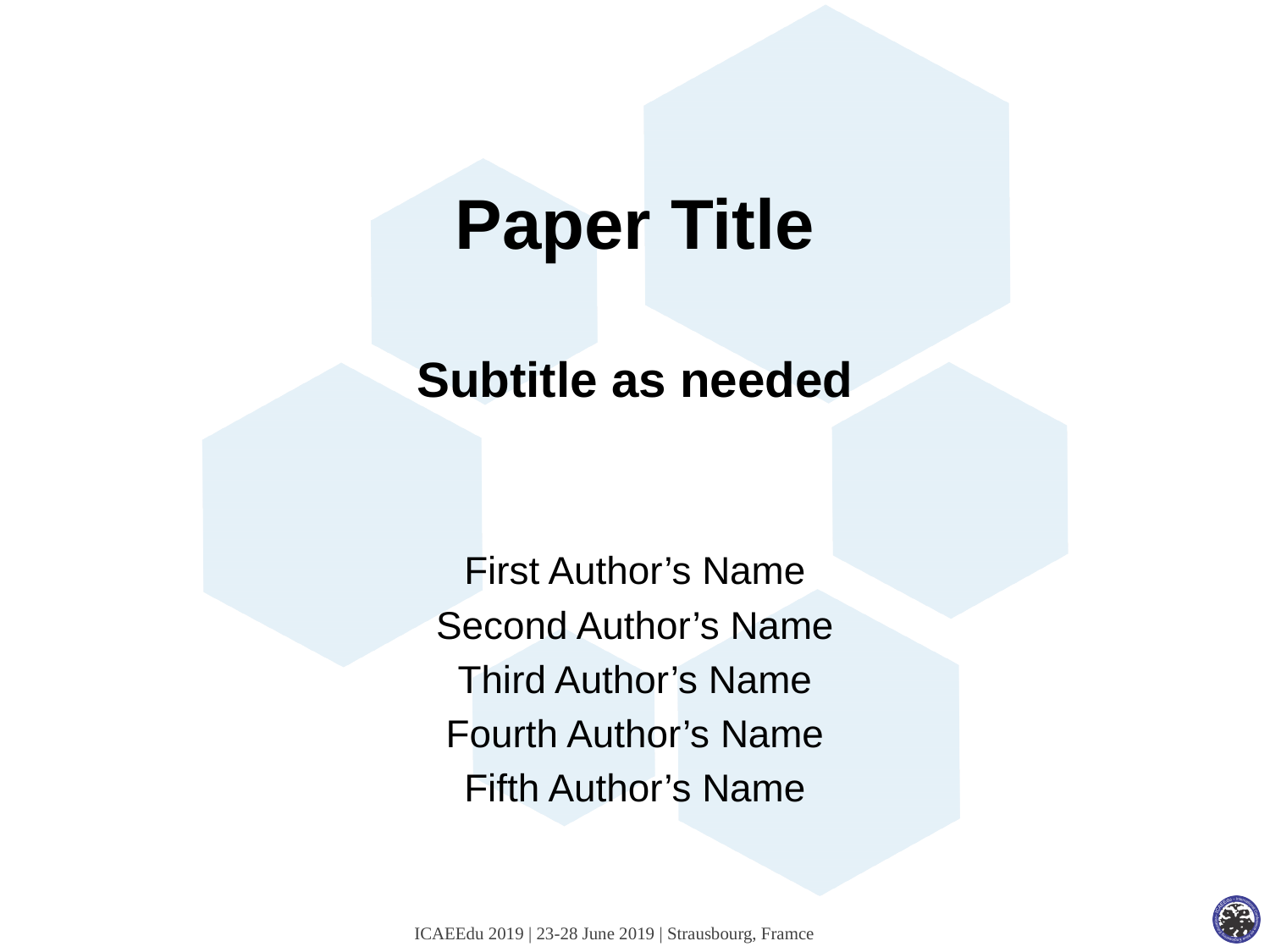

# Paper Title Subtitle as needed
First Author’s Name
Second Author’s Name
Third Author’s Name
Fourth Author’s Name
Fifth Author’s Name

ICAEEdu 2019 | 23-28 June 2019 | Strausbourg, Framce